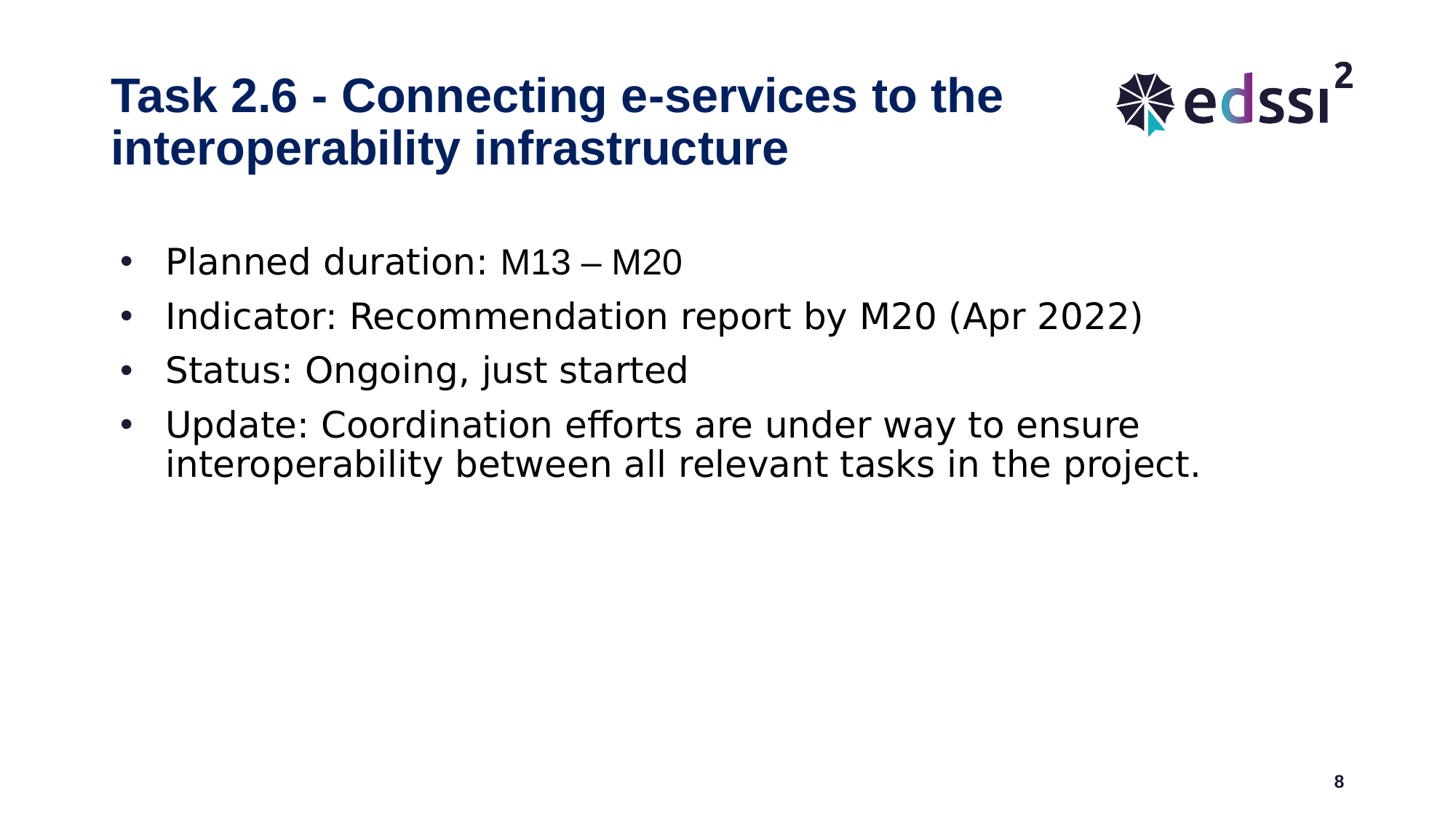

# Task 2.6 - Connecting e-services to the interoperability infrastructure
Planned duration: M13 – M20
Indicator: Recommendation report by M20 (Apr 2022)
Status: Ongoing, just started
Update: Coordination efforts are under way to ensure interoperability between all relevant tasks in the project.
8